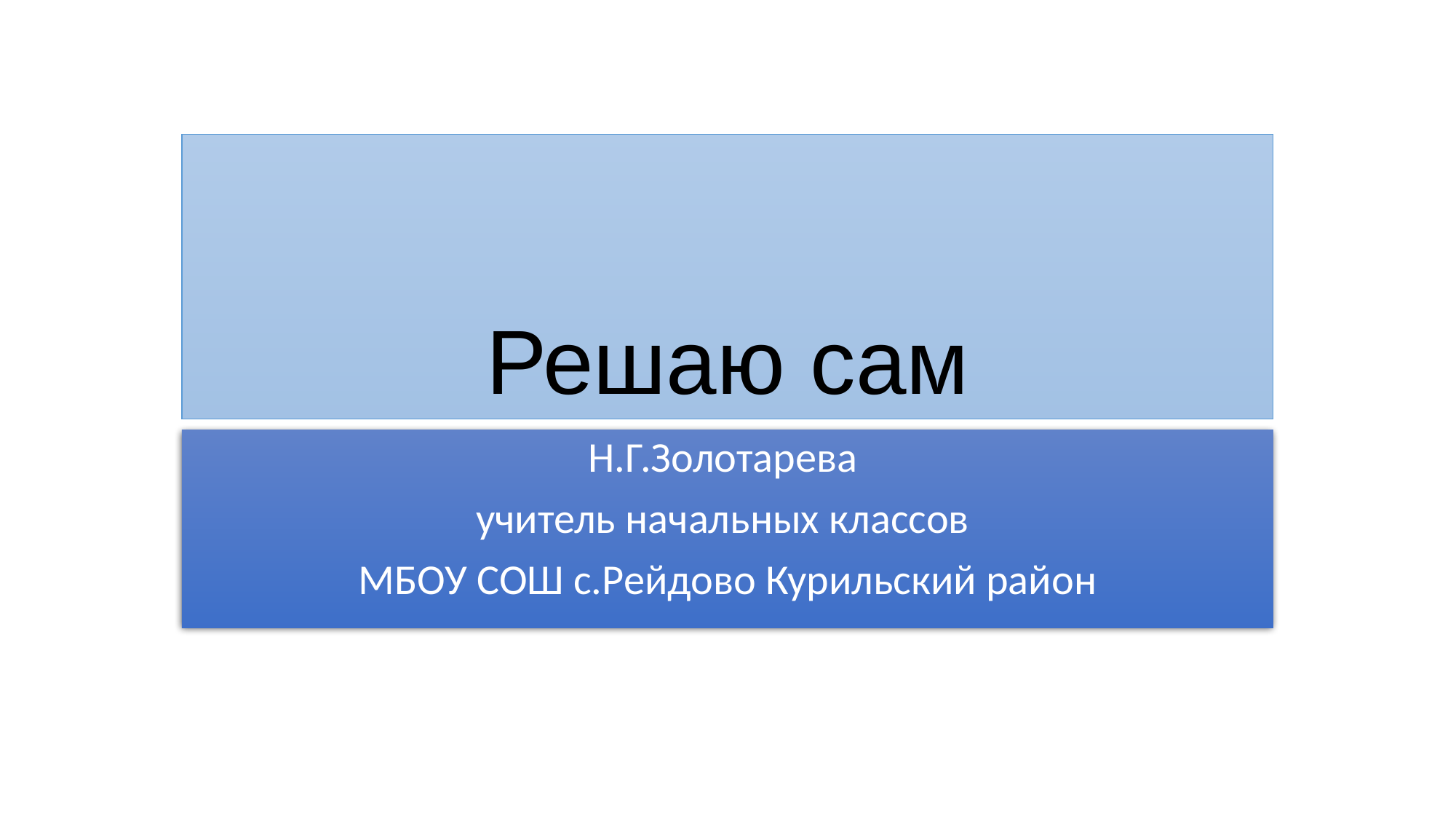

# Решаю сам
Н.Г.Золотарева
учитель начальных классов
МБОУ СОШ с.Рейдово Курильский район